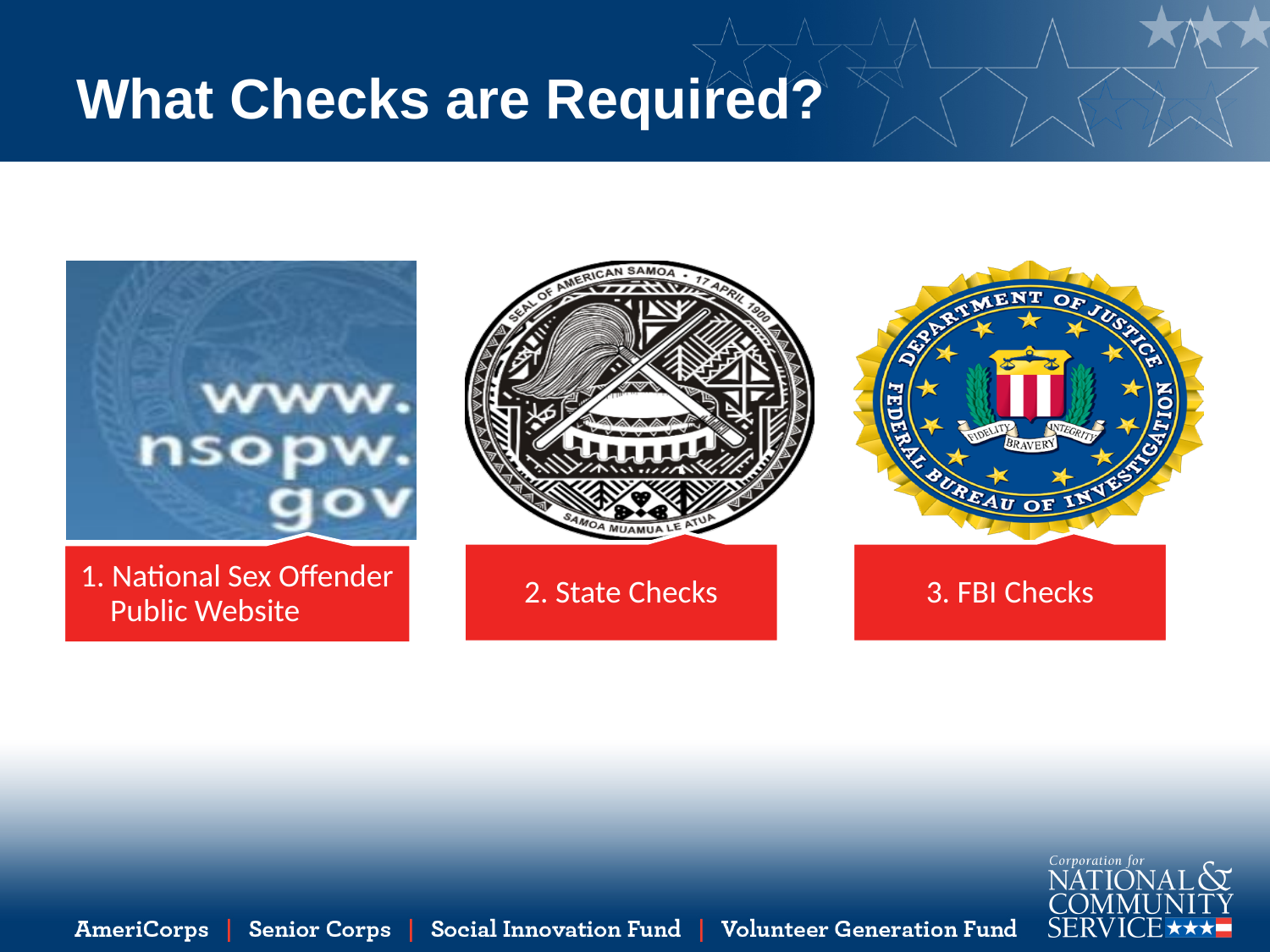

# What Checks are Required?
1. National Sex Offender Public Website
2. State Checks
3. FBI Checks